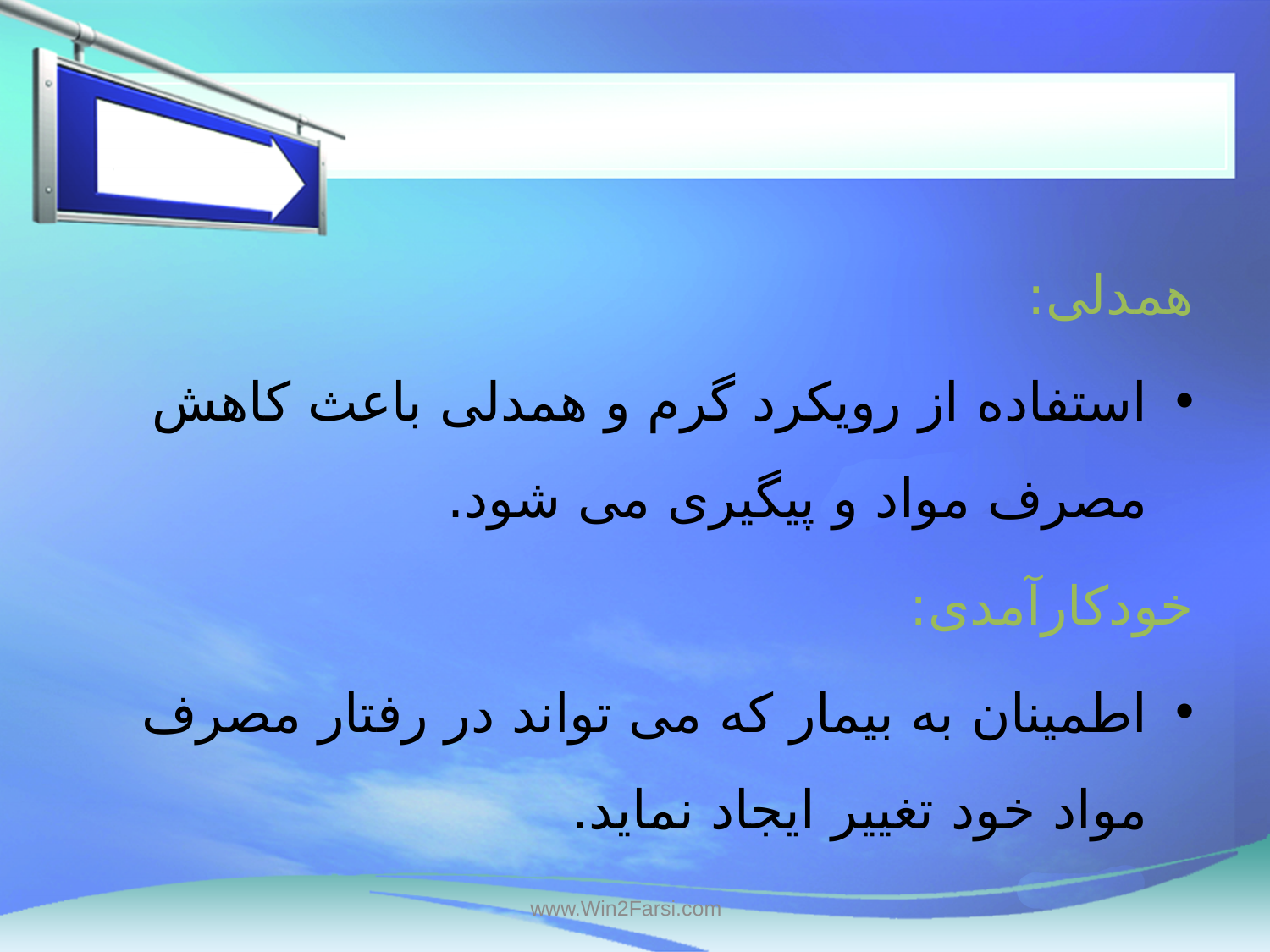

#
همدلی:
استفاده از رویکرد گرم و همدلی باعث کاهش مصرف مواد و پیگیری می شود.
خودکارآمدی:
اطمینان به بیمار که می تواند در رفتار مصرف مواد خود تغییر ایجاد نماید.

www.Win2Farsi.com